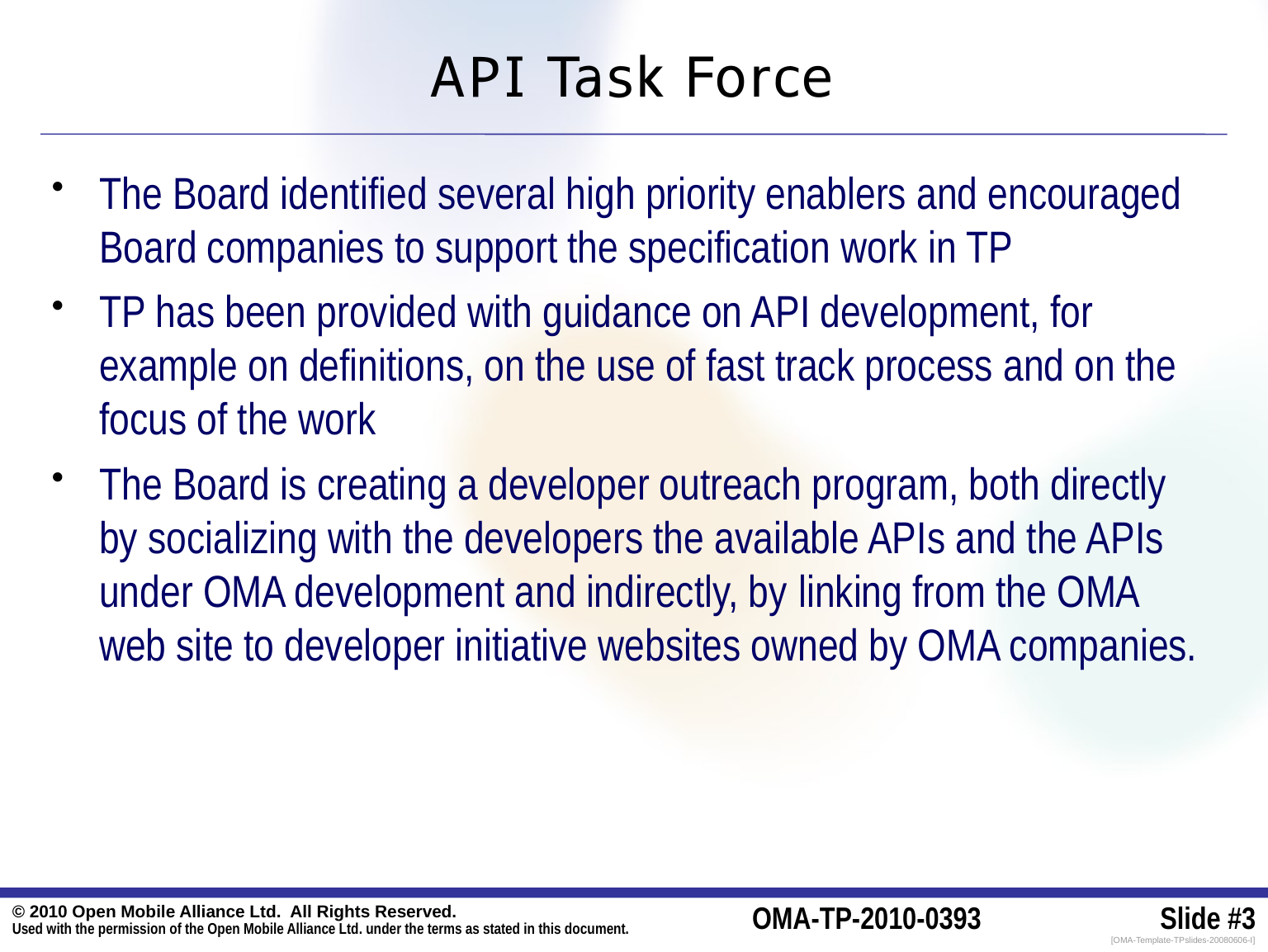

# API Task Force
The Board identified several high priority enablers and encouraged Board companies to support the specification work in TP
TP has been provided with guidance on API development, for example on definitions, on the use of fast track process and on the focus of the work
The Board is creating a developer outreach program, both directly by socializing with the developers the available APIs and the APIs under OMA development and indirectly, by linking from the OMA web site to developer initiative websites owned by OMA companies.